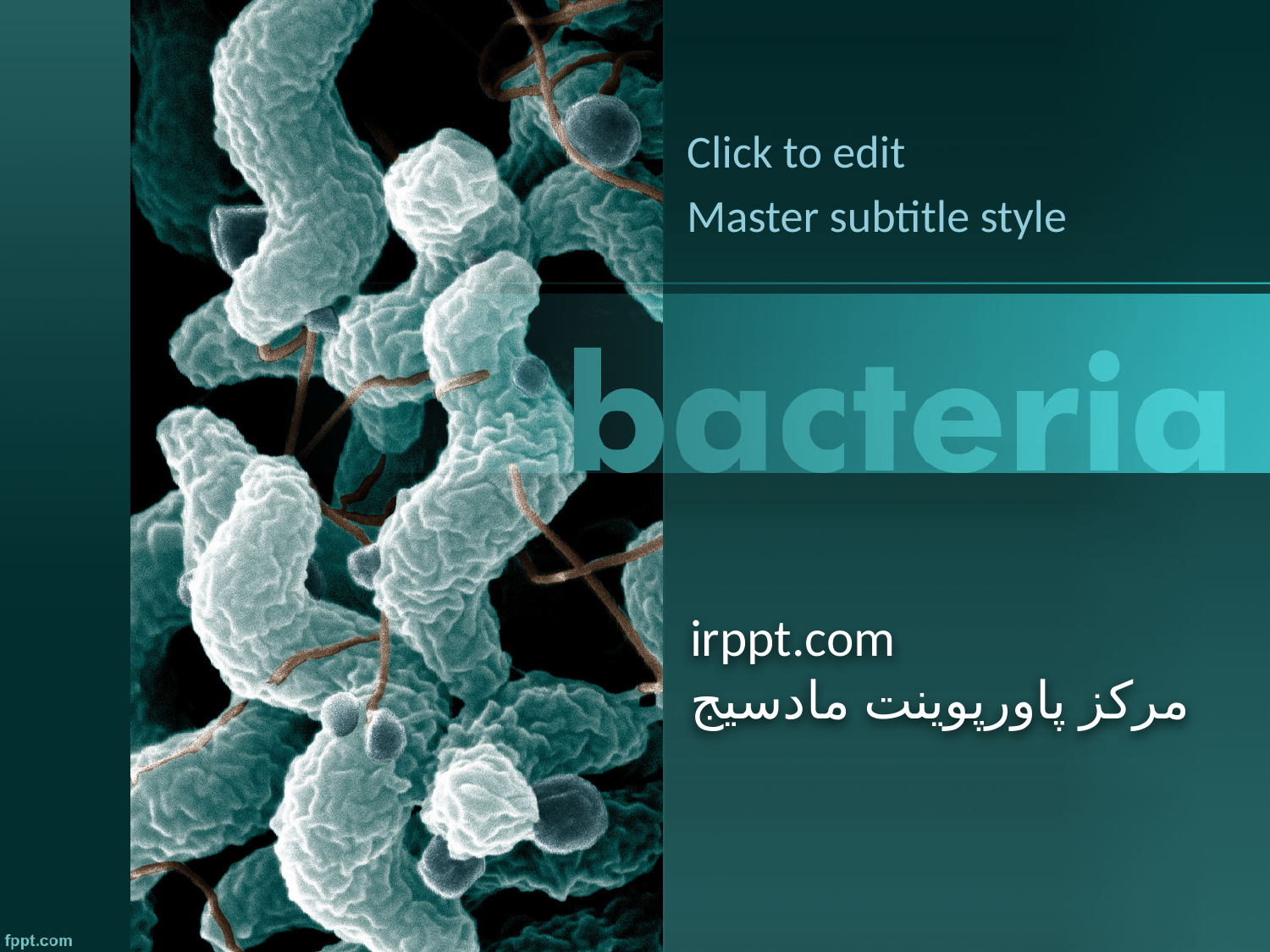

Click to edit
Master subtitle style
# irppt.com مرکز پاورپوینت مادسیج